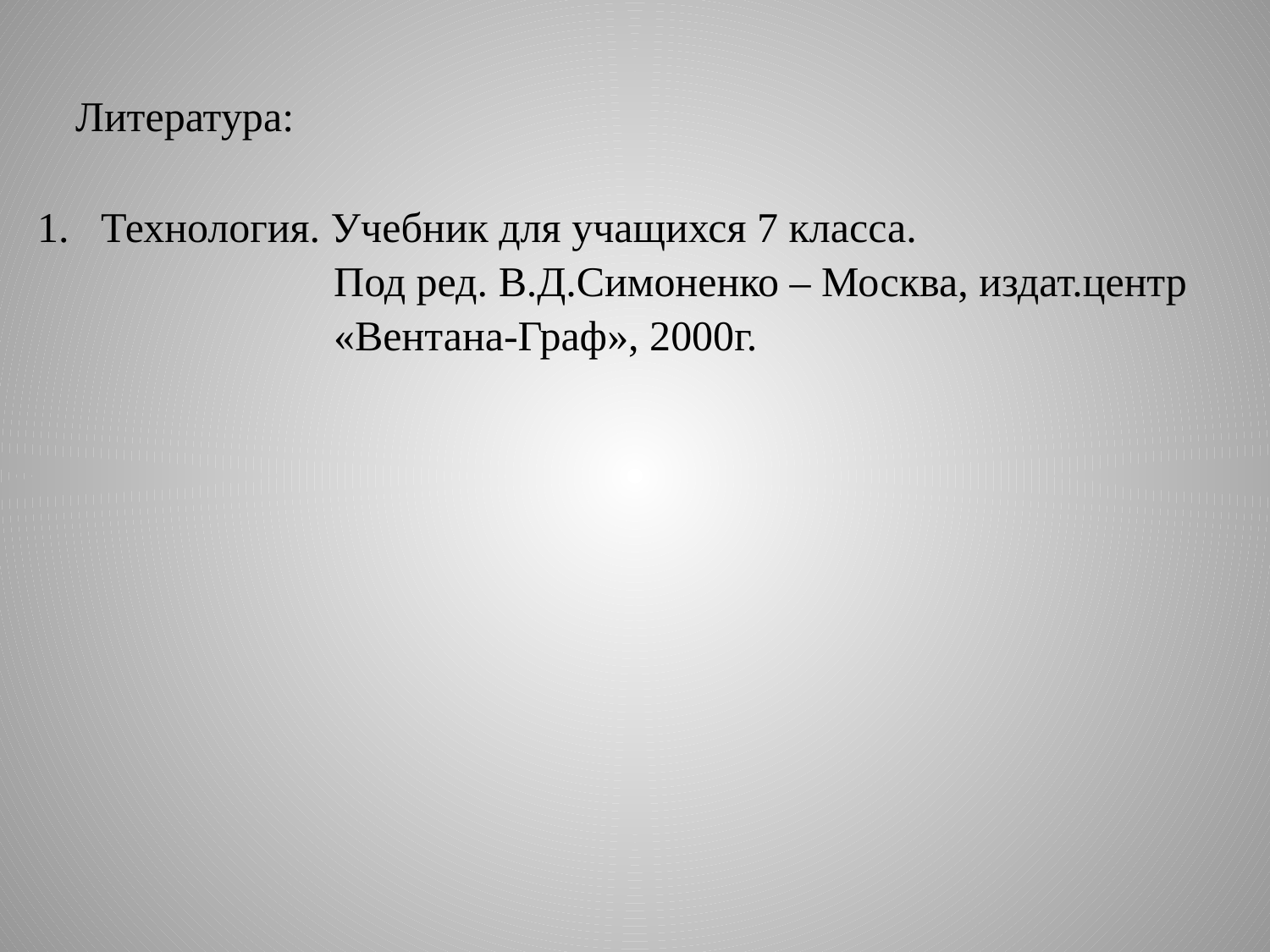

Литература:

Технология. Учебник для учащихся 7 класса.
                            Под ред. В.Д.Симоненко – Москва, издат.центр
                            «Вентана-Граф», 2000г.